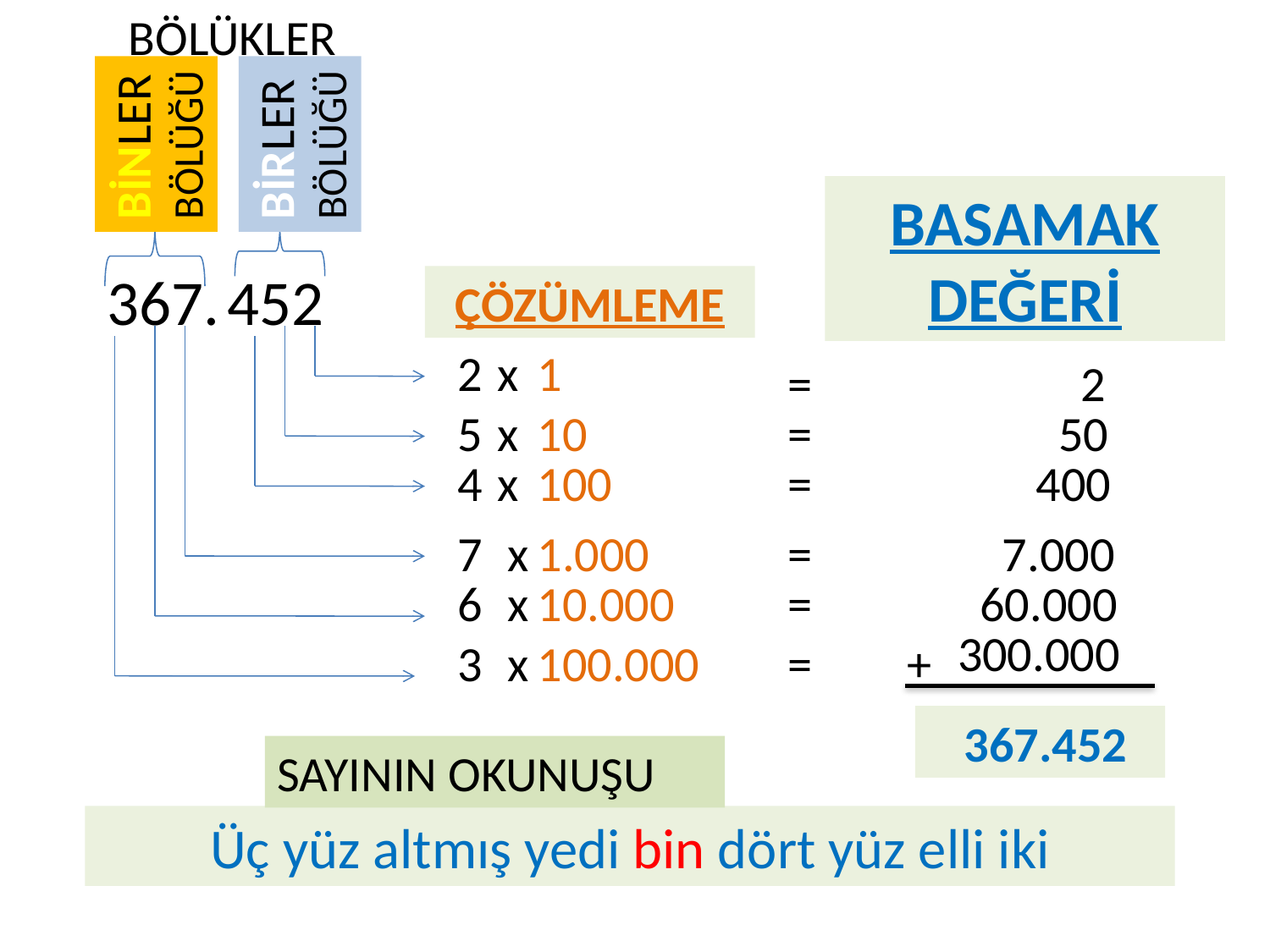

BÖLÜKLER
BİNLER BÖLÜĞÜ
BİRLER BÖLÜĞÜ
BASAMAK DEĞERİ

367.
452
ÇÖZÜMLEME
2
x
1
=
           2
5
x
10
=
         50
4
x
100
=
       400
7
x
1.000
=
    7.000
6
x
10.000
=
  60.000
300.000
3
x
100.000
=
+
 367.452
SAYININ OKUNUŞU
Üç yüz altmış yedi bin dört yüz elli iki